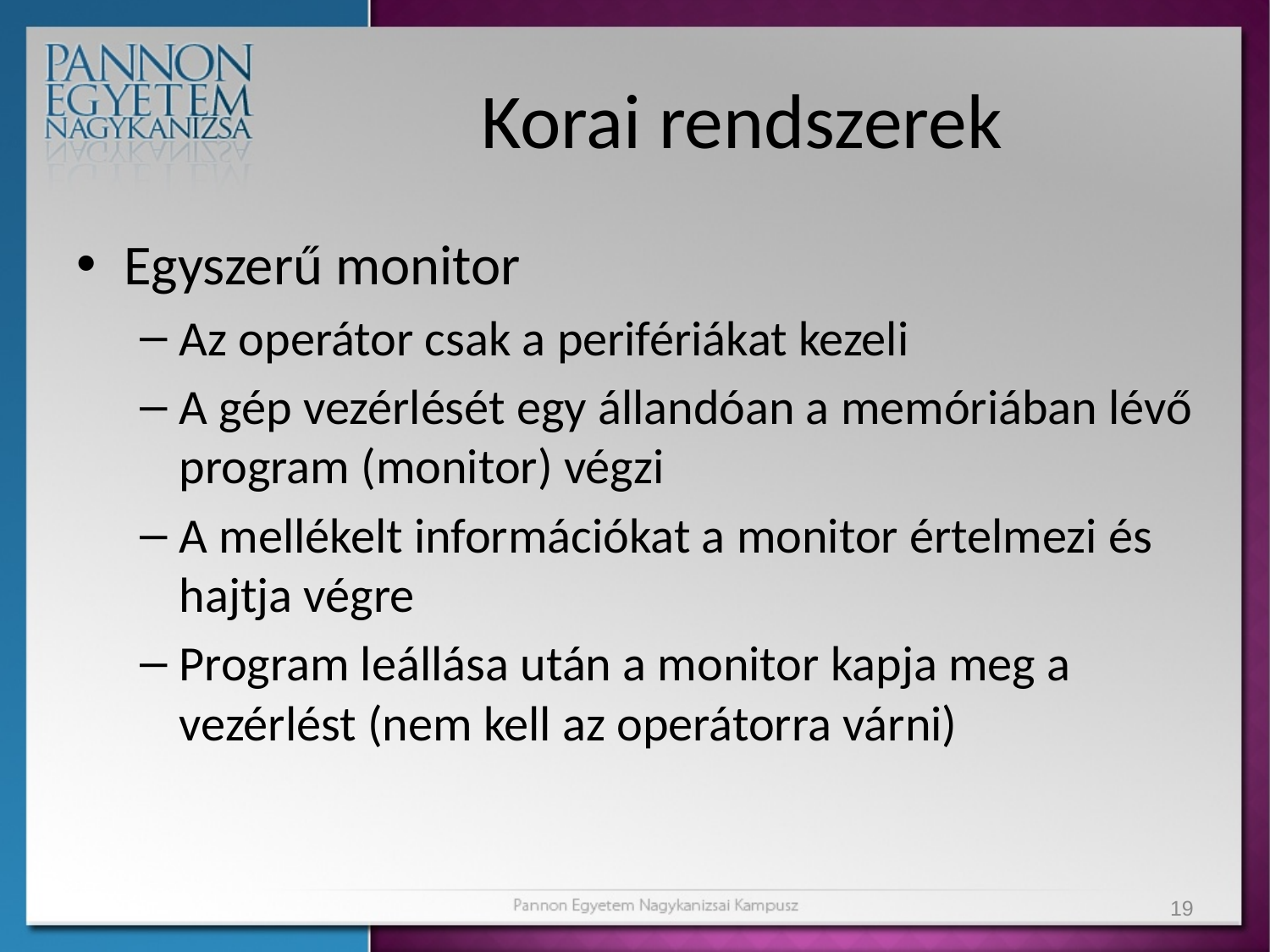

# Korai rendszerek
Egyszerű monitor
Az operátor csak a perifériákat kezeli
A gép vezérlését egy állandóan a memóriában lévő program (monitor) végzi
A mellékelt információkat a monitor értelmezi és hajtja végre
Program leállása után a monitor kapja meg a vezérlést (nem kell az operátorra várni)
19